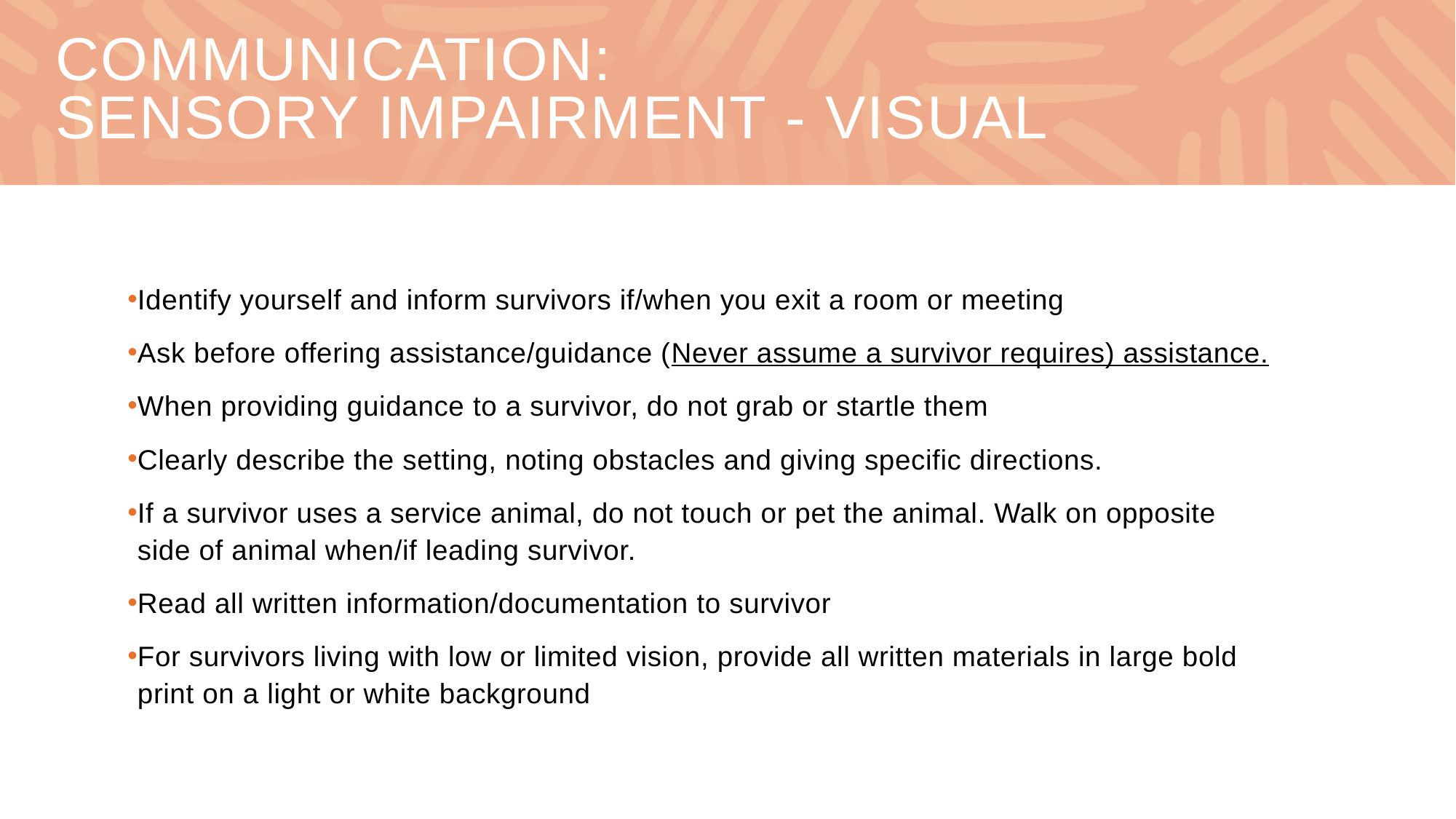

# Communication: sensory impairment - visual
Identify yourself and inform survivors if/when you exit a room or meeting
Ask before offering assistance/guidance (Never assume a survivor requires) assistance.
When providing guidance to a survivor, do not grab or startle them
Clearly describe the setting, noting obstacles and giving specific directions.
If a survivor uses a service animal, do not touch or pet the animal. Walk on opposite side of animal when/if leading survivor.
Read all written information/documentation to survivor
For survivors living with low or limited vision, provide all written materials in large bold print on a light or white background